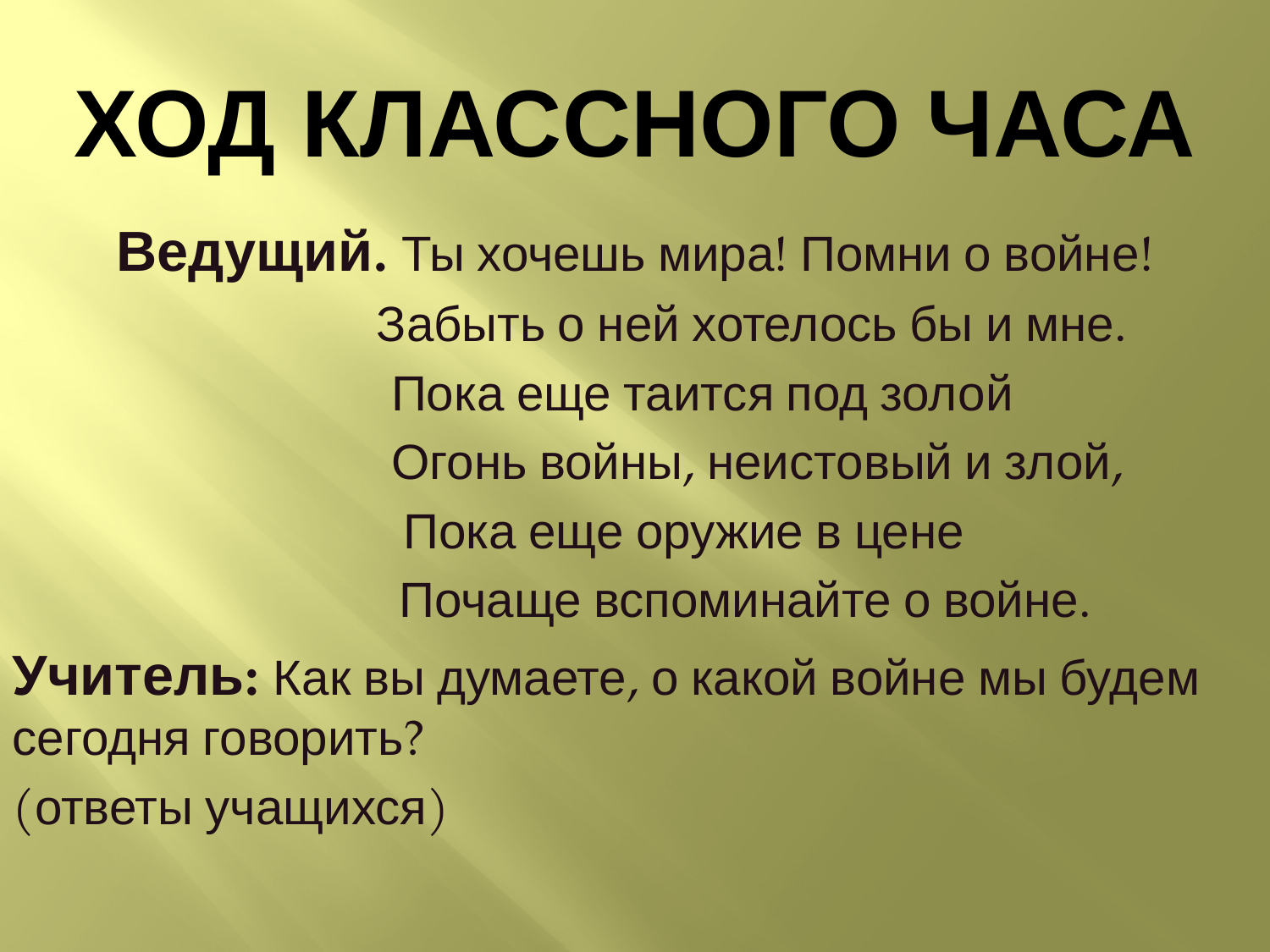

# Ход классного часа
Ведущий. Ты хочешь мира! Помни о войне!
                   Забыть о ней хотелось бы и мне.
           Пока еще таится под золой
                    Огонь войны, неистовый и злой,
        Пока еще оружие в цене
                  Почаще вспоминайте о войне.
Учитель: Как вы думаете, о какой войне мы будем сегодня говорить?
(ответы учащихся)